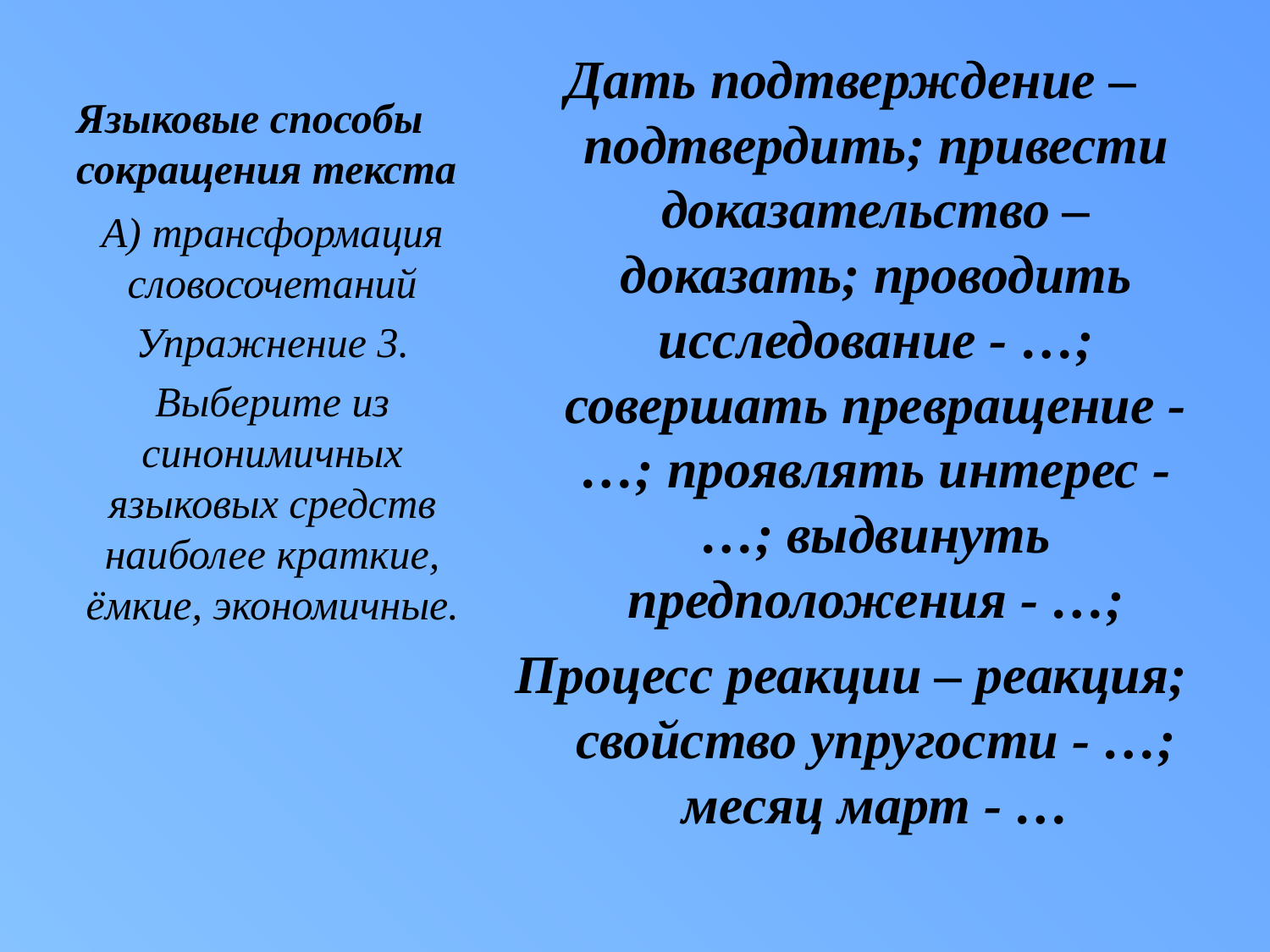

# Языковые способы сокращения текста
Дать подтверждение – подтвердить; привести доказательство – доказать; проводить исследование - …; совершать превращение - …; проявлять интерес - …; выдвинуть предположения - …;
Процесс реакции – реакция; свойство упругости - …; месяц март - …
А) трансформация словосочетаний
Упражнение 3.
Выберите из синонимичных языковых средств наиболее краткие, ёмкие, экономичные.